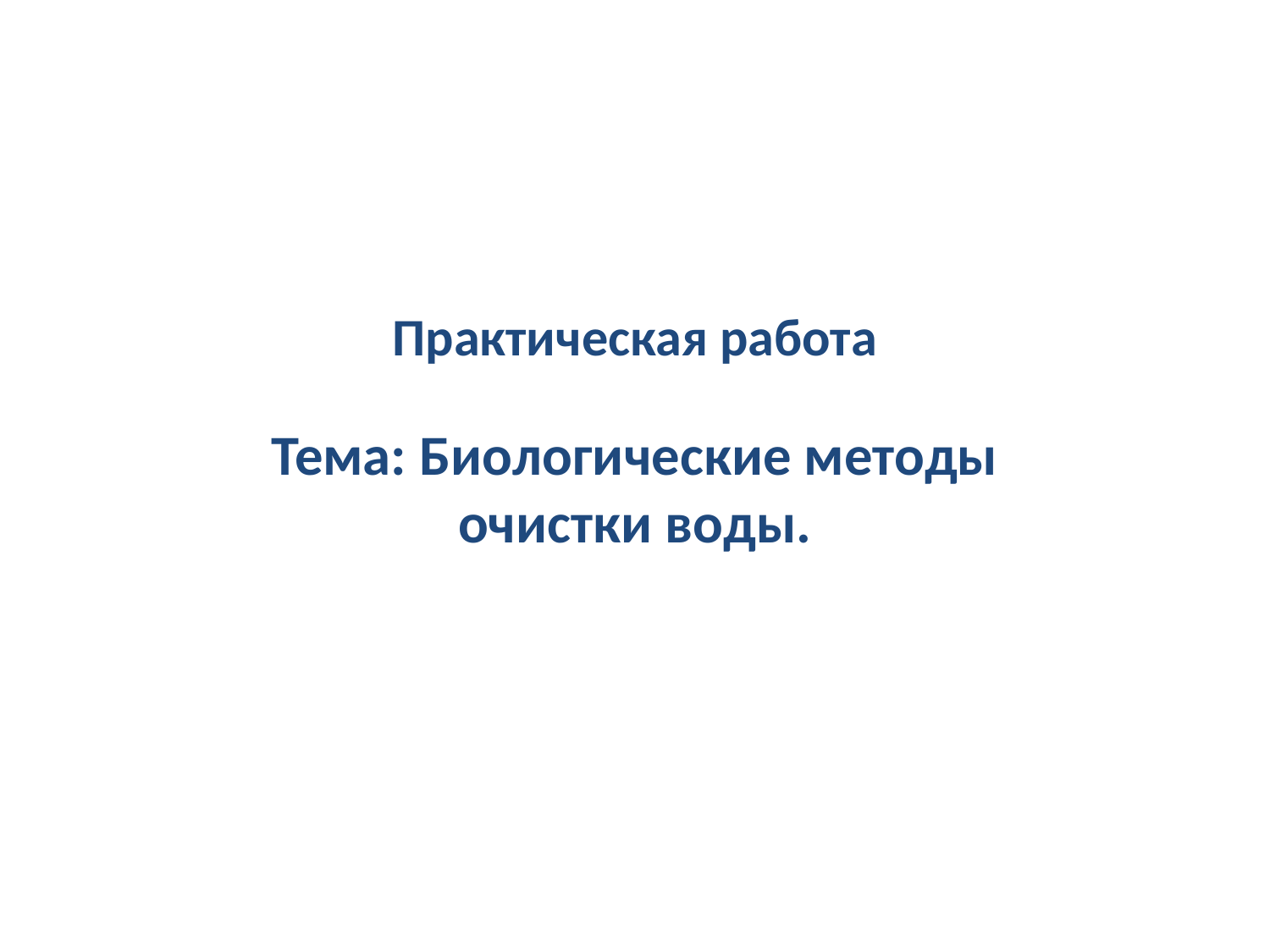

# Практическая работа
Тема: Биологические методы очистки воды.